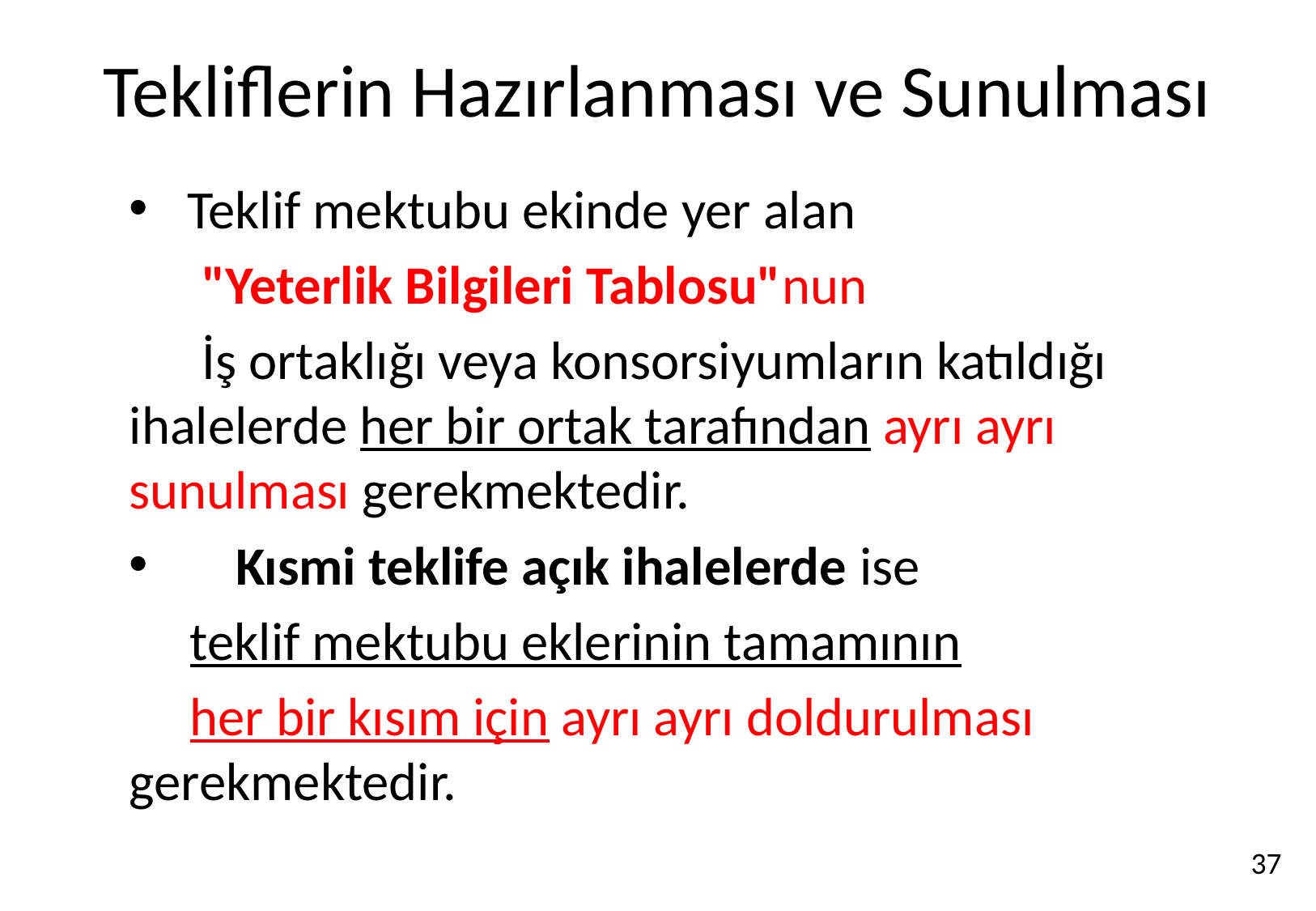

# Tekliflerin Hazırlanması ve Sunulması
 Teklif mektubu ekinde yer alan
      "Yeterlik Bilgileri Tablosu"nun
      İş ortaklığı veya konsorsiyumların katıldığı ihalelerde her bir ortak tarafından ayrı ayrı sunulması gerekmektedir.
     Kısmi teklife açık ihalelerde ise
     teklif mektubu eklerinin tamamının
     her bir kısım için ayrı ayrı doldurulması gerekmektedir.
37